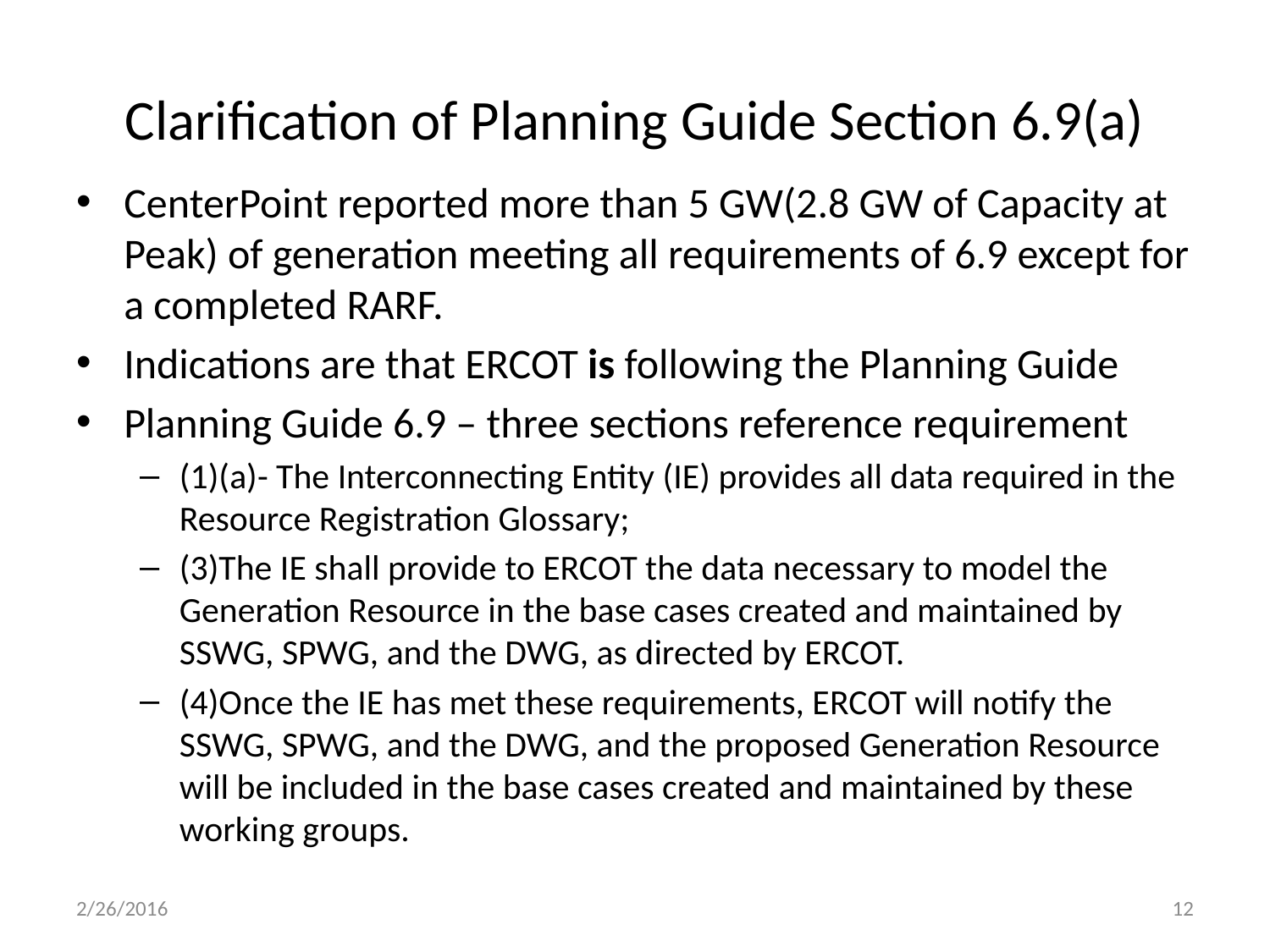

# Clarification of Planning Guide Section 6.9(a)
CenterPoint reported more than 5 GW(2.8 GW of Capacity at Peak) of generation meeting all requirements of 6.9 except for a completed RARF.
Indications are that ERCOT is following the Planning Guide
Planning Guide 6.9 – three sections reference requirement
(1)(a)- The Interconnecting Entity (IE) provides all data required in the Resource Registration Glossary;
(3)The IE shall provide to ERCOT the data necessary to model the Generation Resource in the base cases created and maintained by SSWG, SPWG, and the DWG, as directed by ERCOT.
(4)Once the IE has met these requirements, ERCOT will notify the SSWG, SPWG, and the DWG, and the proposed Generation Resource will be included in the base cases created and maintained by these working groups.
2/26/2016
12